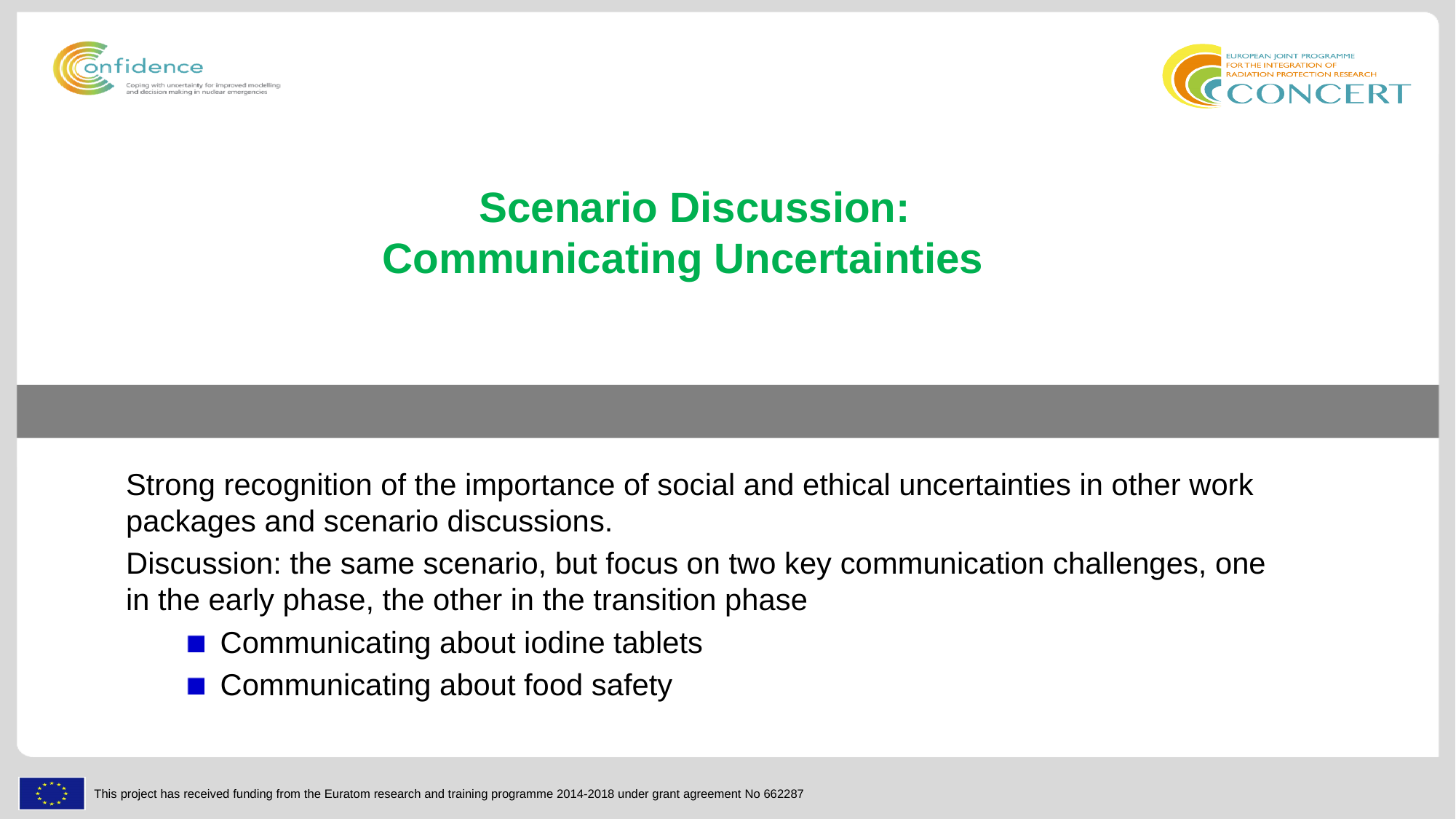

Scenario Discussion: Communicating Uncertainties
Strong recognition of the importance of social and ethical uncertainties in other work packages and scenario discussions.
Discussion: the same scenario, but focus on two key communication challenges, one in the early phase, the other in the transition phase
Communicating about iodine tablets
Communicating about food safety